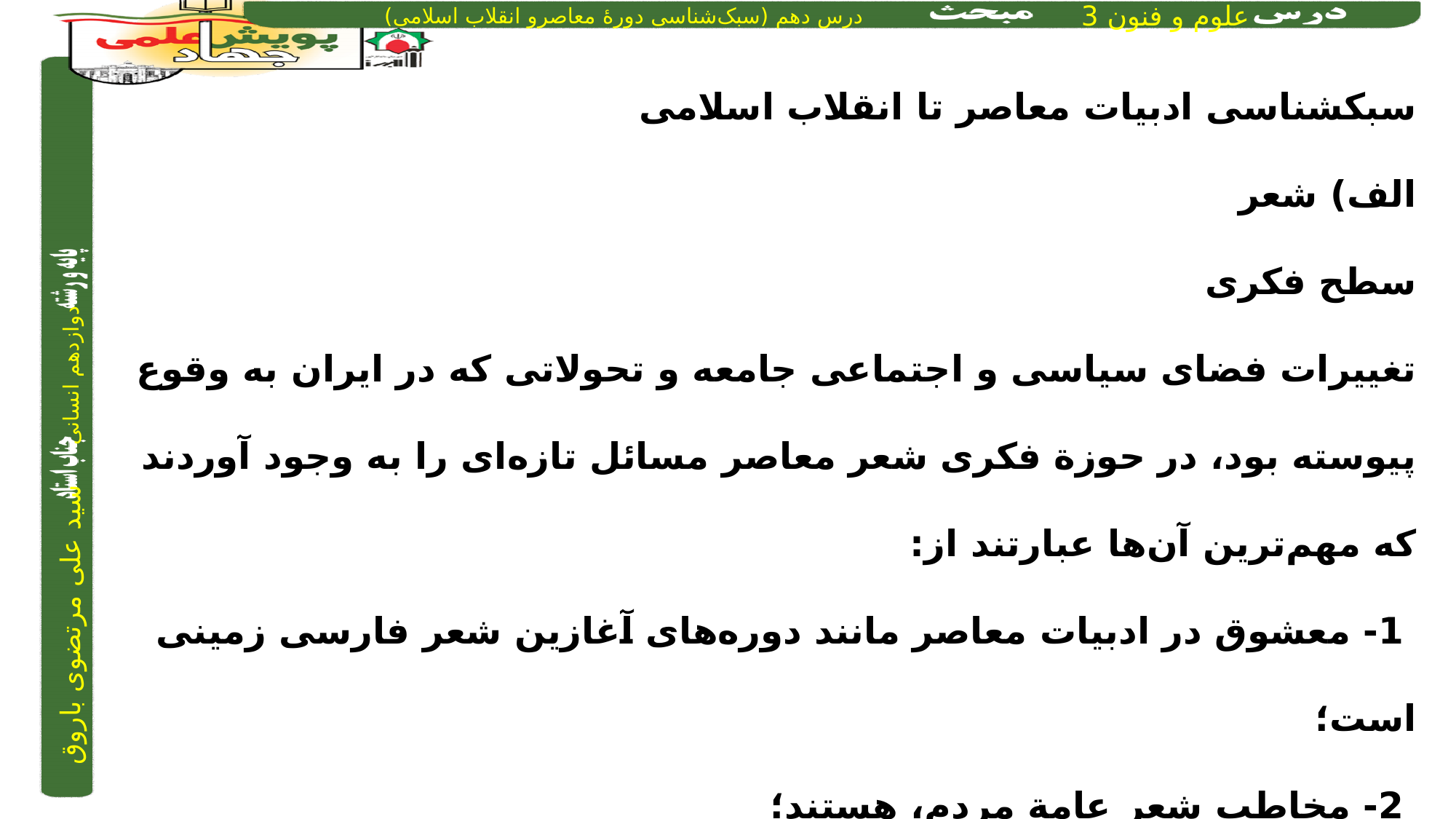

سبکشناسی ادبیات معاصر تا انقلاب اسلامی
الف) شعر
سطح فکری
تغییرات فضای سیاسی و اجتماعی جامعه و تحولاتی که در ایران به وقوع پیوسته بود، در حوزة فکری شعر معاصر مسائل تازه‌ای را به وجود آوردند که مهم‌ترین آن‌ها عبارتند از:
 1- معشوق در ادبیات معاصر مانند دوره‌های آغازین شعر فارسی زمینی است؛
 2- مخاطب شعر عامة مردم، هستند؛
 3- تفکر شاعر بیش‌تر زمینی و پیرامون امور دنیوی است؛